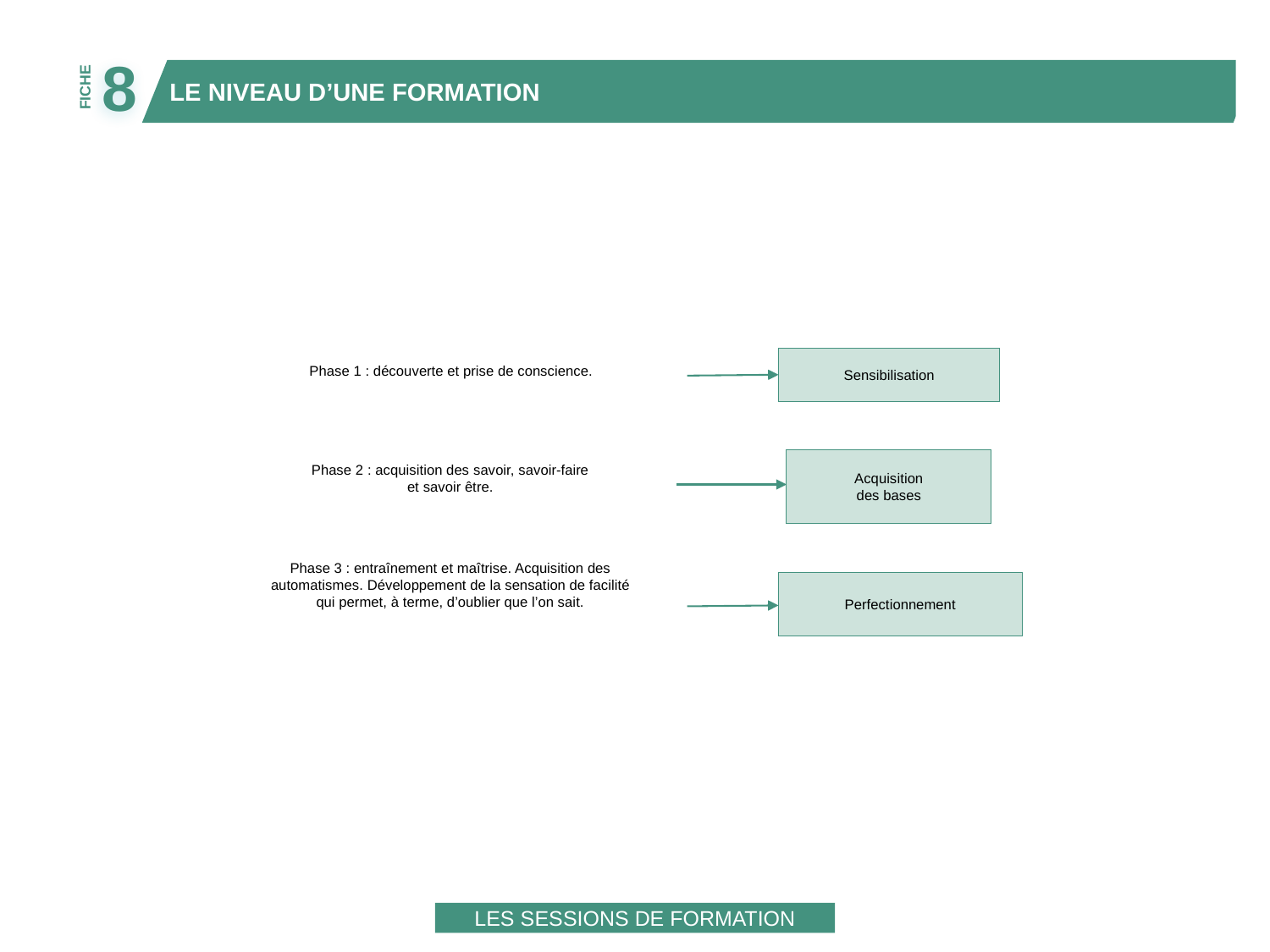

8

LE NIVEAU D’UNE FORMATION
FICHE

Phase 1 : découverte et prise de conscience.
Sensibilisation

Phase 2 : acquisition des savoir, savoir-faire
et savoir être.
Acquisition
des bases
Phase 3 : entraînement et maîtrise. Acquisition des
automatismes. Développement de la sensation de facilité
qui permet, à terme, d’oublier que l’on sait.

Perfectionnement
LES SESSIONS DE FORMATION